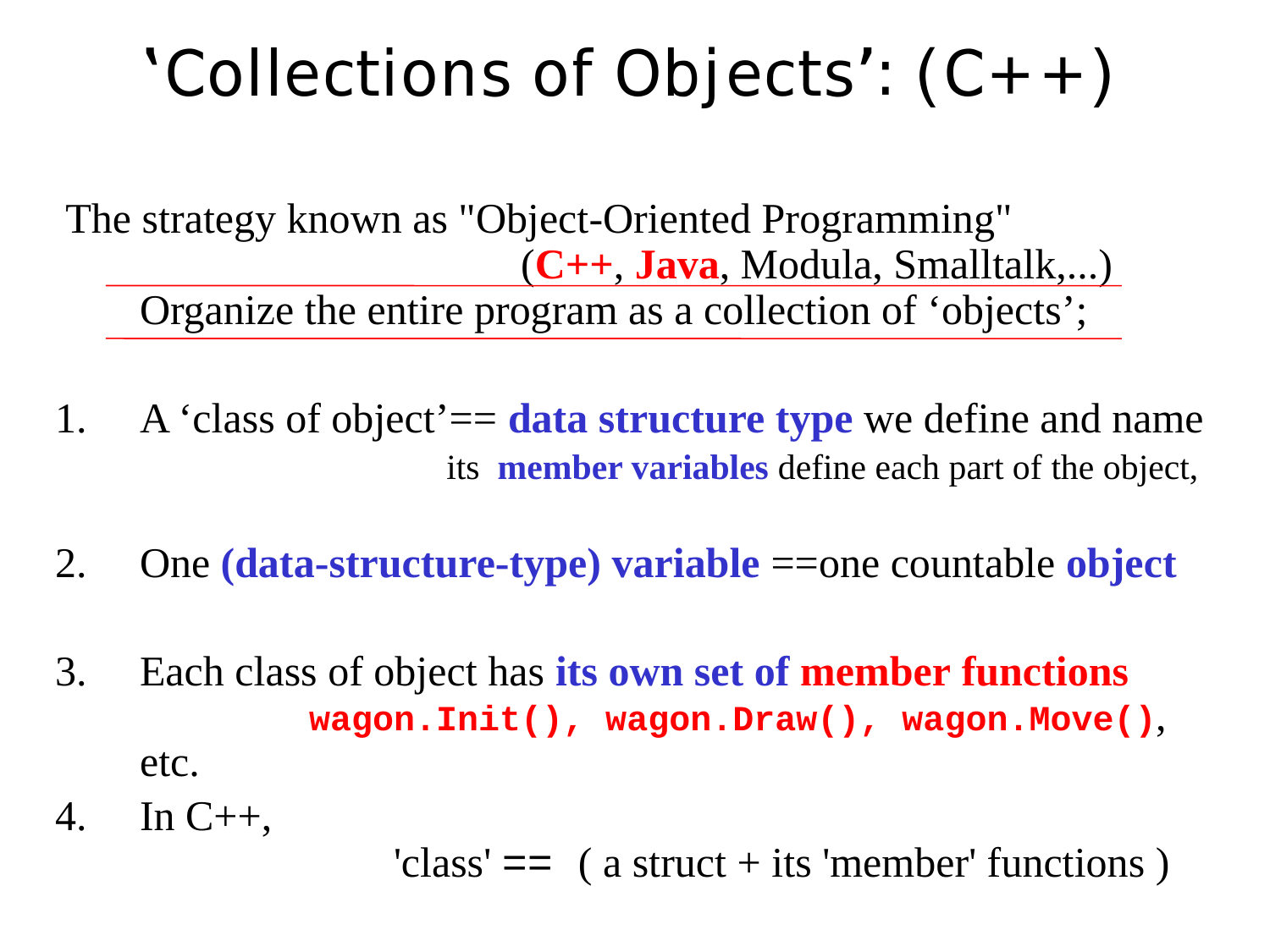

# ‘Collections of Objects’: (C++)
 The strategy known as "Object-Oriented Programming"
			(C++, Java, Modula, Smalltalk,...)
Organize the entire program as a collection of ‘objects’;

A ‘class of object’== data structure type we define and name
			its  member variables define each part of the object,

One (data-structure-type) variable ==one countable object

Each class of object has its own set of member functions
	    wagon.Init(), wagon.Draw(), wagon.Move(), etc.
In C++,
		'class' == ( a struct + its 'member' functions )